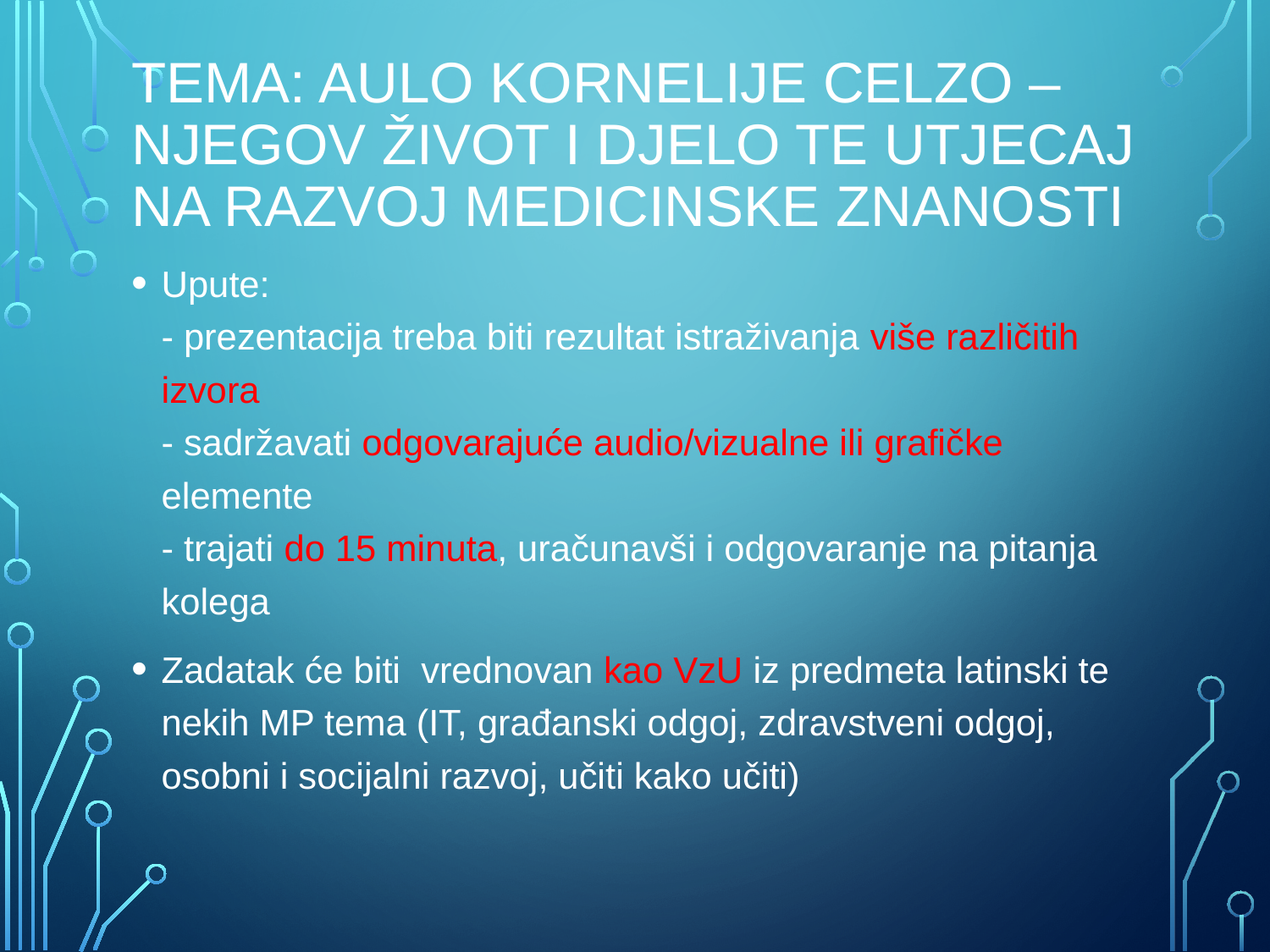

# Tema: Aulo Kornelije Celzo – njegov život i djelo te utjecaj na razvoj medicinske znanosti
Upute:
- prezentacija treba biti rezultat istraživanja više različitih izvora
- sadržavati odgovarajuće audio/vizualne ili grafičke elemente
- trajati do 15 minuta, uračunavši i odgovaranje na pitanja kolega
Zadatak će biti  vrednovan kao VzU iz predmeta latinski te nekih MP tema (IT, građanski odgoj, zdravstveni odgoj, osobni i socijalni razvoj, učiti kako učiti)